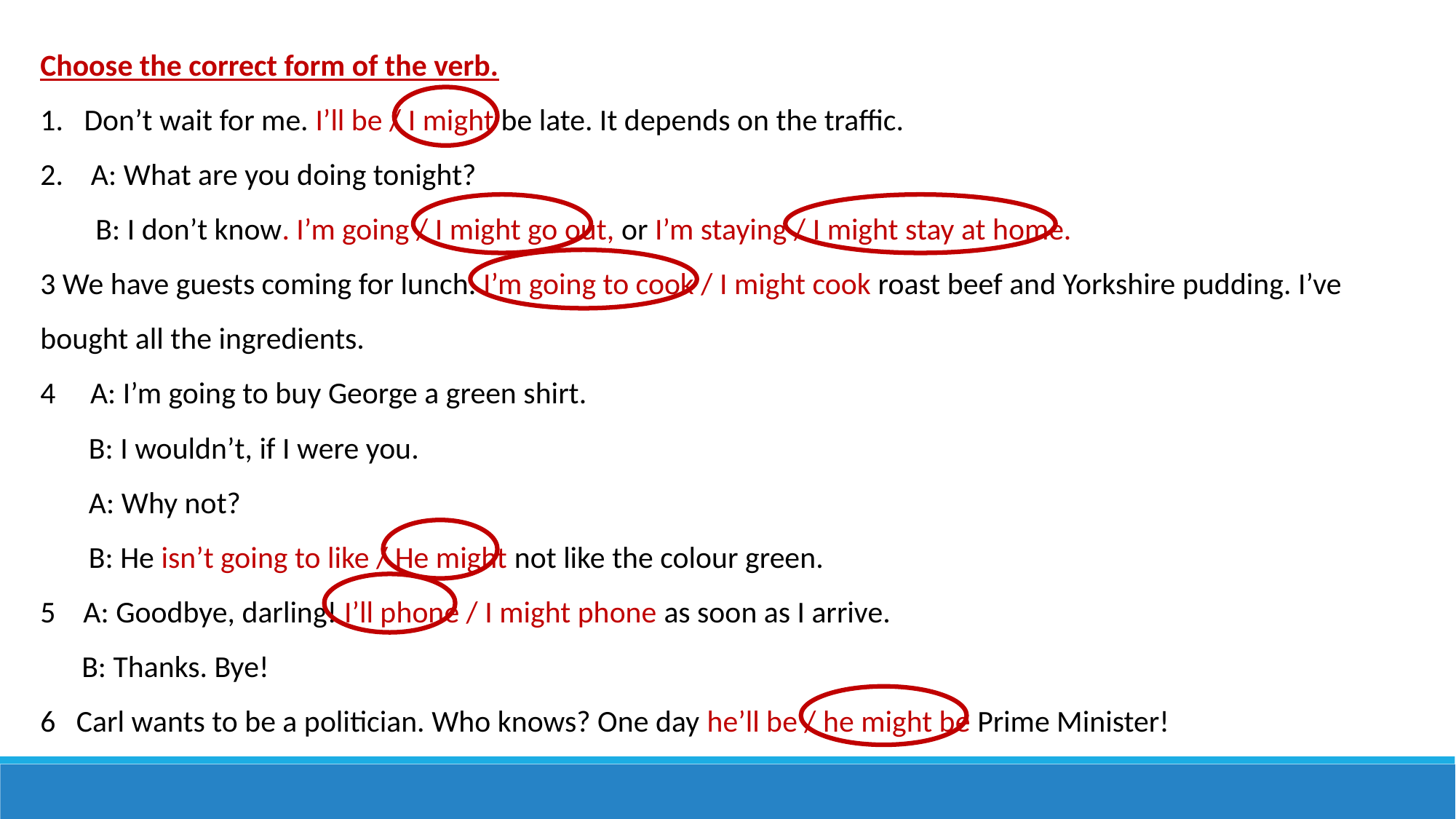

Choose the correct form of the verb.
1.   Don’t wait for me. I’ll be / I might be late. It depends on the traffic.
2.    A: What are you doing tonight?
        B: I don’t know. I’m going / I might go out, or I’m staying / I might stay at home.
3 We have guests coming for lunch. I’m going to cook / I might cook roast beef and Yorkshire pudding. I’ve bought all the ingredients.
4     A: I’m going to buy George a green shirt.
       B: I wouldn’t, if I were you.
       A: Why not?
       B: He isn’t going to like / He might not like the colour green.
5    A: Goodbye, darling! I’ll phone / I might phone as soon as I arrive.
      B: Thanks. Bye!
6   Carl wants to be a politician. Who knows? One day he’ll be / he might be Prime Minister!